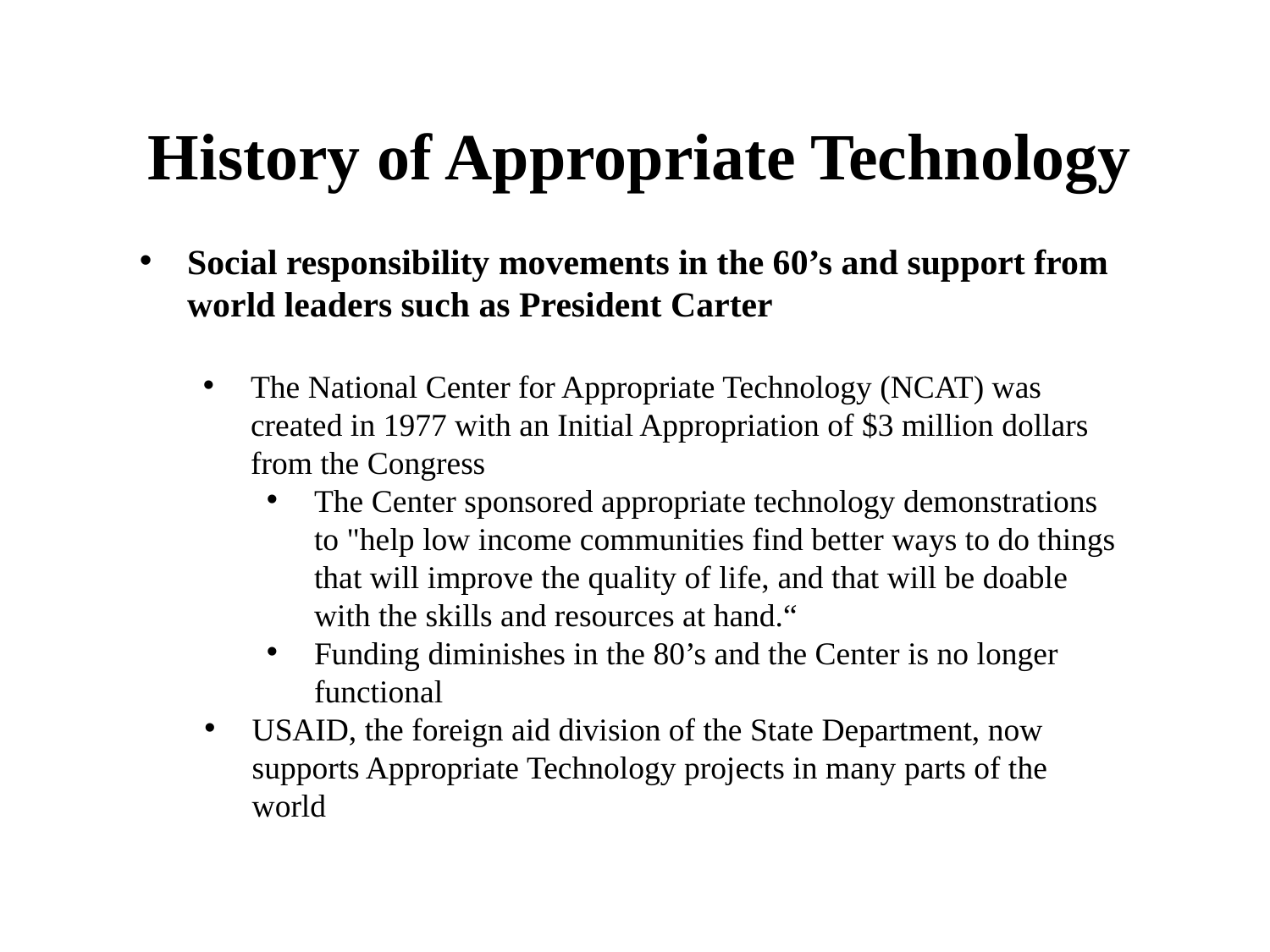

# History of Appropriate Technology
Social responsibility movements in the 60’s and support from world leaders such as President Carter

The National Center for Appropriate Technology (NCAT) was created in 1977 with an Initial Appropriation of $3 million dollars from the Congress
The Center sponsored appropriate technology demonstrations to "help low income communities find better ways to do things that will improve the quality of life, and that will be doable with the skills and resources at hand.“
Funding diminishes in the 80’s and the Center is no longer functional
USAID, the foreign aid division of the State Department, now supports Appropriate Technology projects in many parts of the world